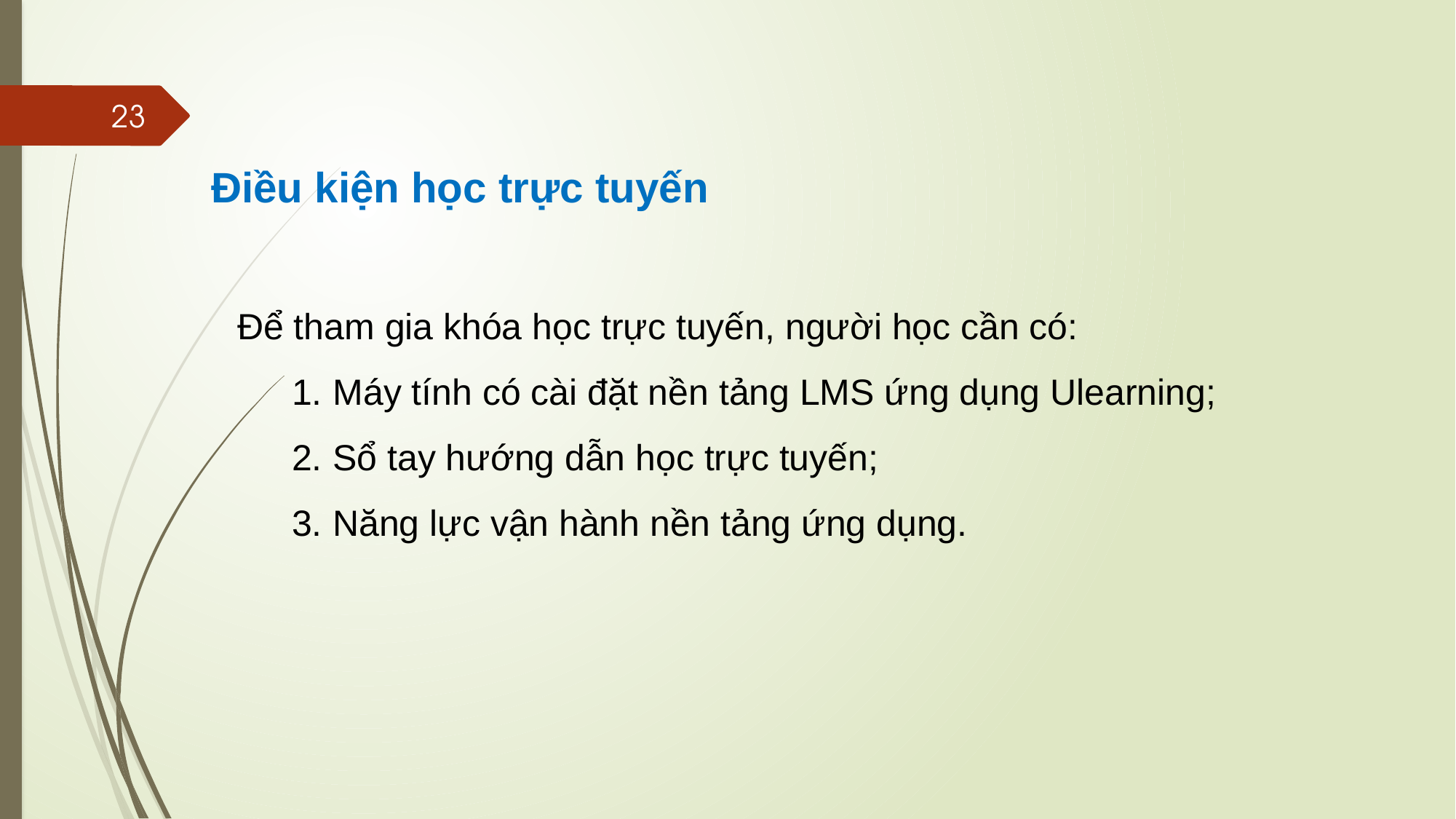

23
Điều kiện học trực tuyến
Để tham gia khóa học trực tuyến, người học cần có:
Máy tính có cài đặt nền tảng LMS ứng dụng Ulearning;
Sổ tay hướng dẫn học trực tuyến;
Năng lực vận hành nền tảng ứng dụng.